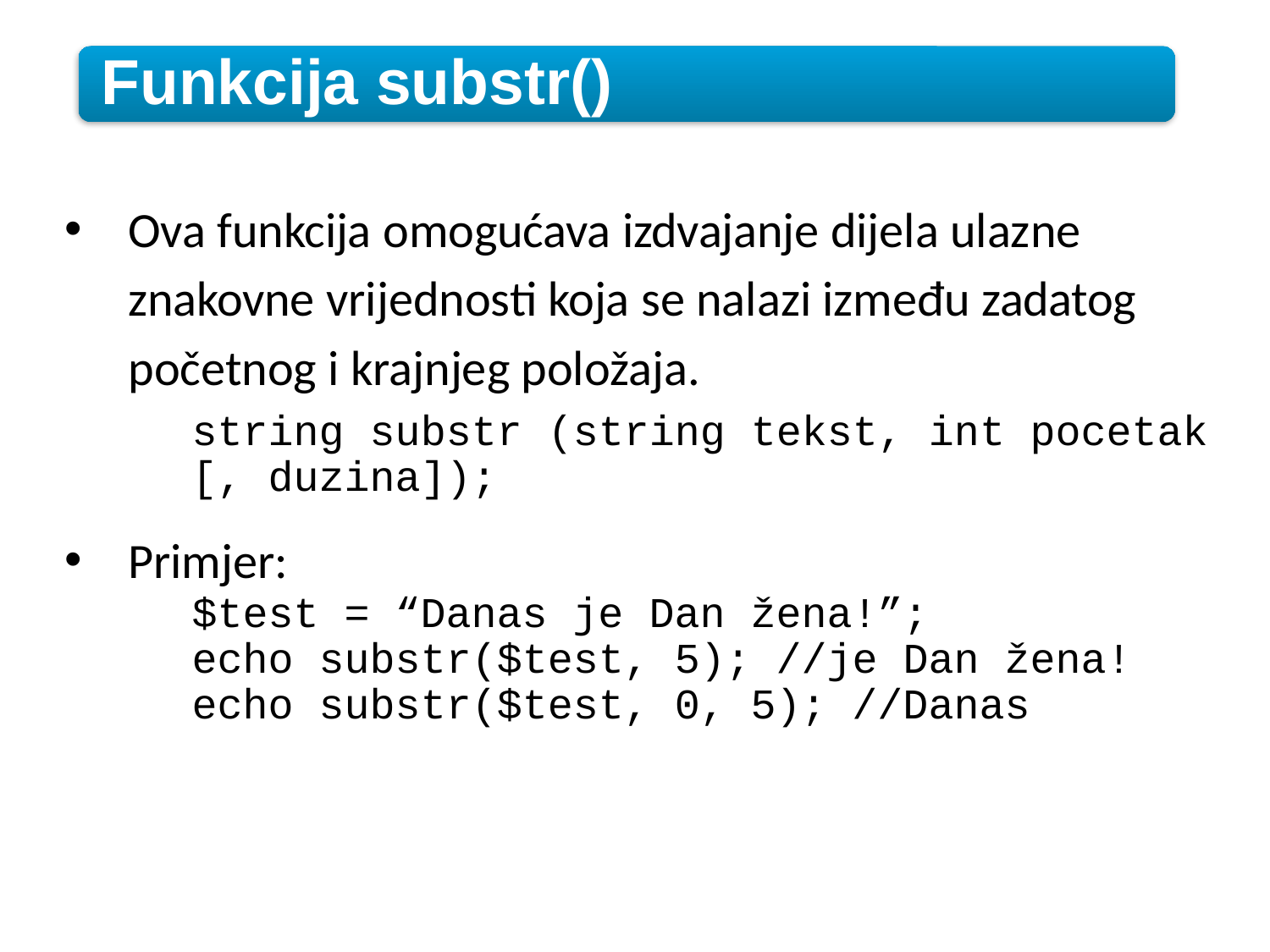

Funkcija substr()
Ova funkcija omogućava izdvajanje dijela ulazne znakovne vrijednosti koja se nalazi između zadatog početnog i krajnjeg položaja.
	string substr (string tekst, int pocetak
	[, duzina]);
Primjer:
$test = “Danas je Dan žena!”;
echo substr($test, 5); //je Dan žena!
echo substr($test, 0, 5); //Danas